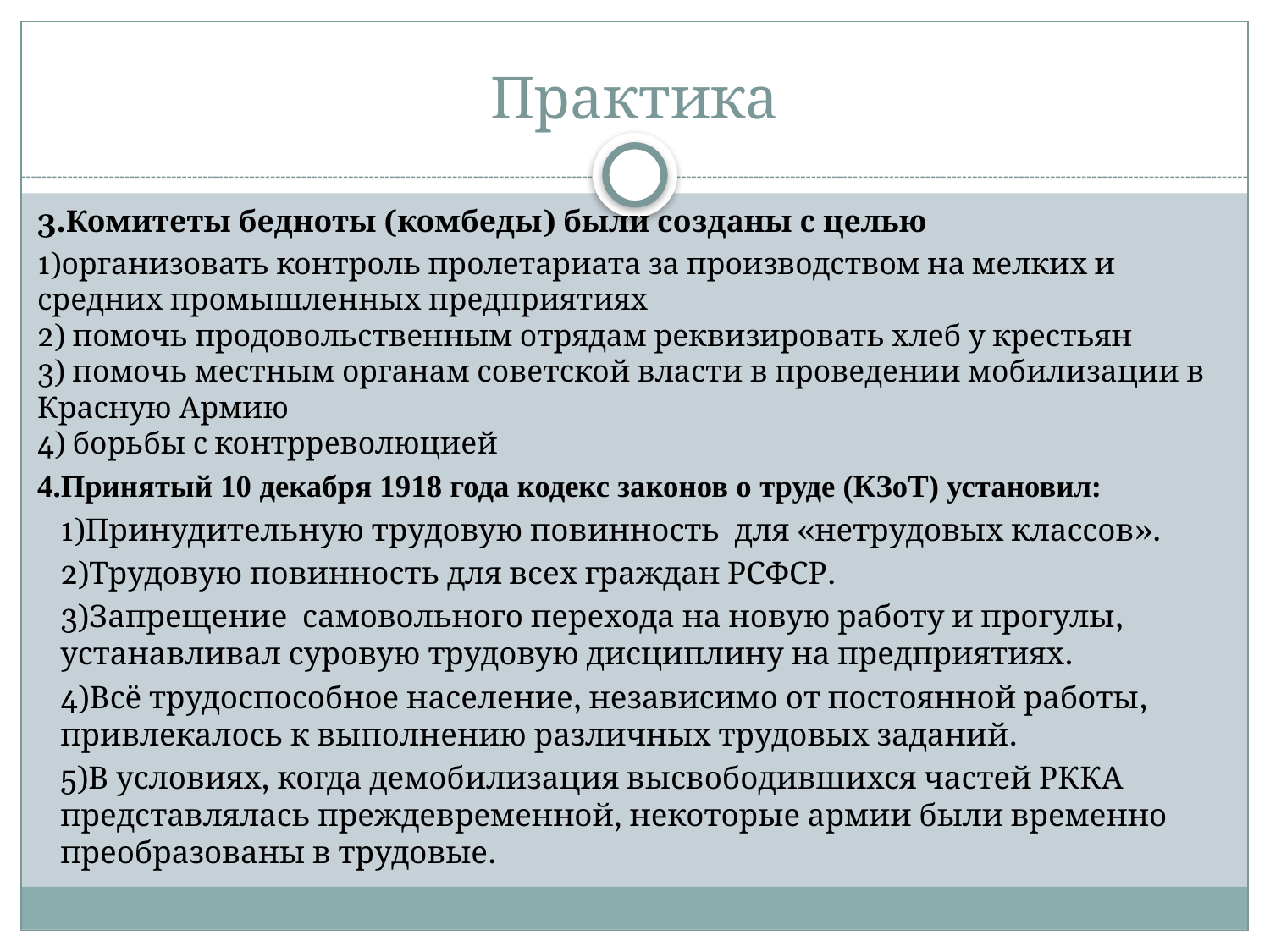

# Практика
3.Комитеты бедноты (комбеды) были созданы с целью
1)организовать контроль пролетариата за производством на мелких и средних промышленных предприятиях
2) помочь продовольственным отрядам реквизировать хлеб у крестьян
3) помочь местным органам советской власти в проведе­нии мобилизации в Красную Армию
4) борьбы с контрреволюцией
4.Принятый 10 декабря 1918 года кодекс законов о труде (КЗоТ) установил:
1)Принудительную трудовую повинность  для «нетрудовых классов».
2)Трудовую повинность для всех граждан РСФСР.
3)Запрещение  самовольного перехода на новую работу и прогулы, устанавливал суровую трудовую дисциплину на предприятиях.
4)Всё трудоспособное население, независимо от постоянной работы, привлекалось к выполнению различных трудовых заданий.
5)В условиях, когда демобилизация высвободившихся частей РККА представлялась преждевременной, некоторые армии были временно преобразованы в трудовые.